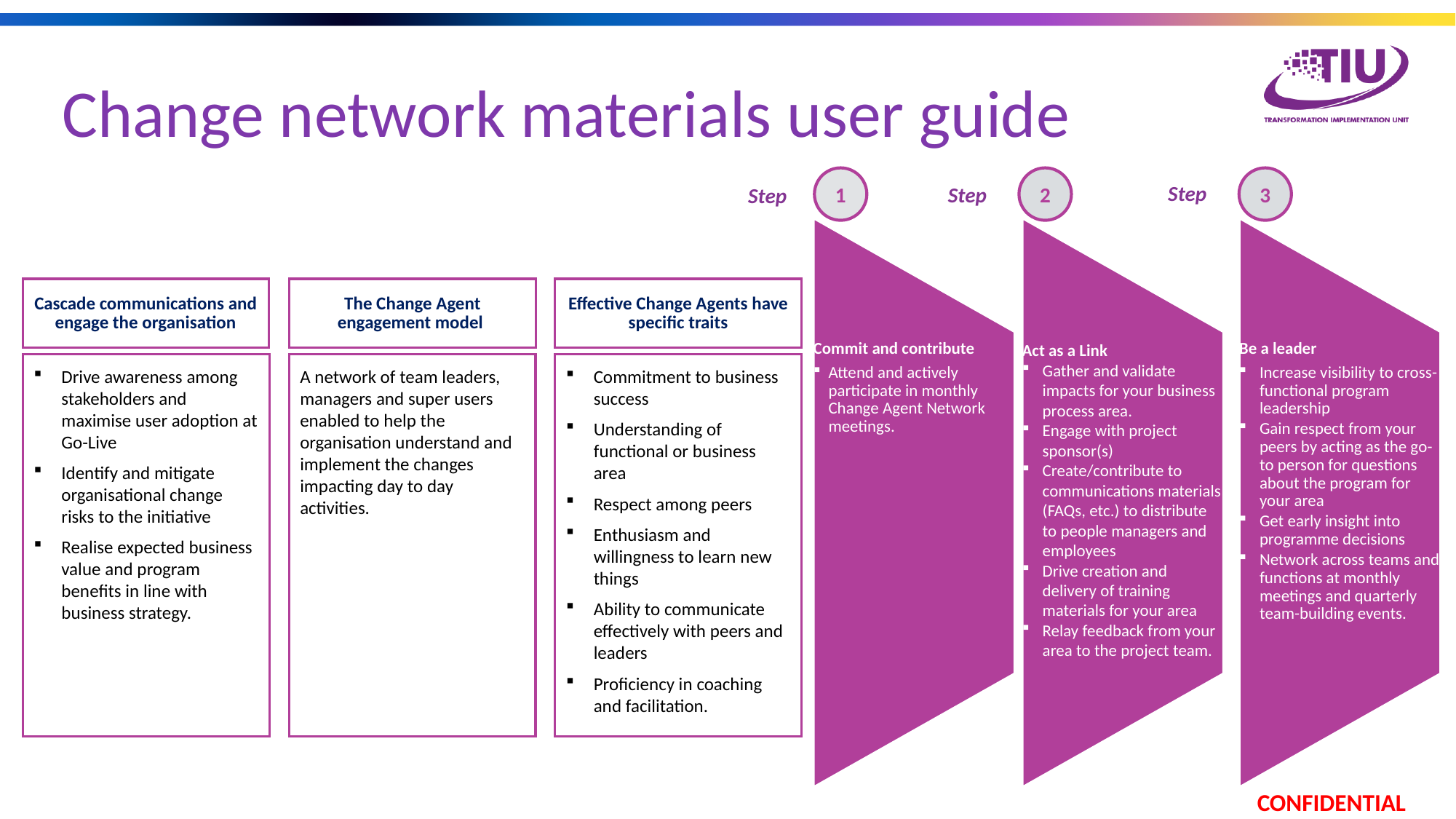

Change network materials user guide
1
Step
2
Step
3
Step
Commit and contribute
  Attend and actively
    participate in monthly
    Change Agent Network
    meetings.
Act as a Link
Gather and validate impacts for your business process area.
Engage with project sponsor(s)
Create/contribute to communications materials (FAQs, etc.) to distribute to people managers and employees
Drive creation and delivery of training materials for your area
Relay feedback from your area to the project team.
Be a leader
Increase visibility to cross-functional program leadership
Gain respect from your peers by acting as the go-to person for questions about the program for your area
Get early insight into programme decisions
Network across teams and functions at monthly meetings and quarterly team-building events.
Cascade communications and engage the organisation
The Change Agent engagement model
Effective Change Agents have specific traits
Drive awareness among stakeholders and maximise user adoption at Go-Live
Identify and mitigate organisational change risks to the initiative
Realise expected business value and program benefits in line with business strategy.
A network of team leaders, managers and super users enabled to help the organisation understand and implement the changes impacting day to day activities.
Commitment to business success
Understanding of functional or business area
Respect among peers
Enthusiasm and willingness to learn new things
Ability to communicate effectively with peers and leaders
Proficiency in coaching and facilitation.
CONFIDENTIAL